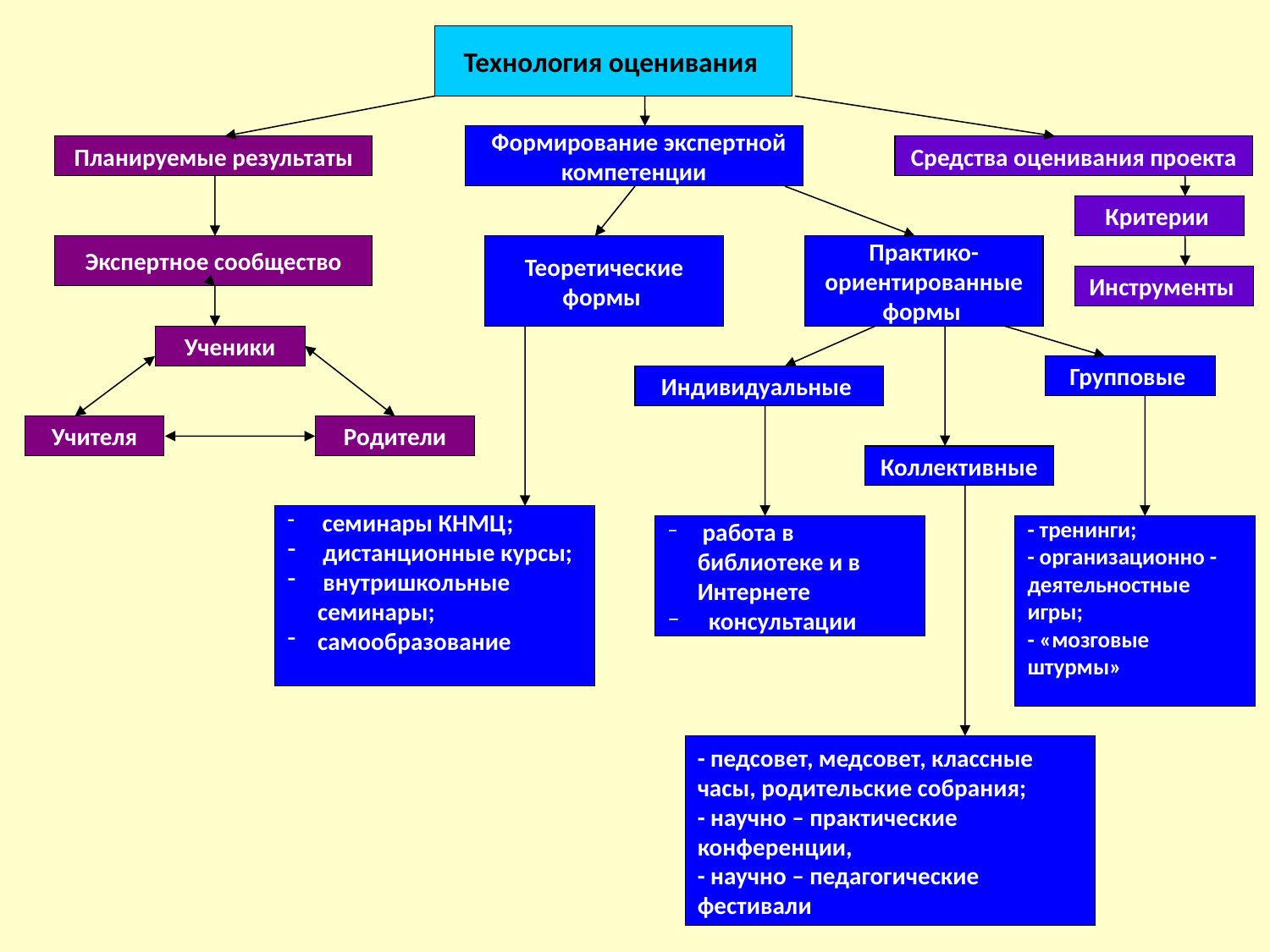

Технология оценивания

  Формирование экспертной компетенции
Планируемые результаты
Средства оценивания проекта

Критерии
Экспертное сообщество
Теоретические формы
Практико-ориентированные формы

Инструменты

Ученики

Групповые
Индивидуальные

Учителя
Родители

Коллективные

 семинары КНМЦ;
 дистанционные курсы;
 внутришкольные семинары;
самообразование

 работа в библиотеке и в Интернете
  консультации
- тренинги;
- организационно - деятельностные игры;
- «мозговые штурмы»

- педсовет, медсовет, классные часы, родительские собрания;
- научно – практические конференции,
- научно – педагогические фестивали